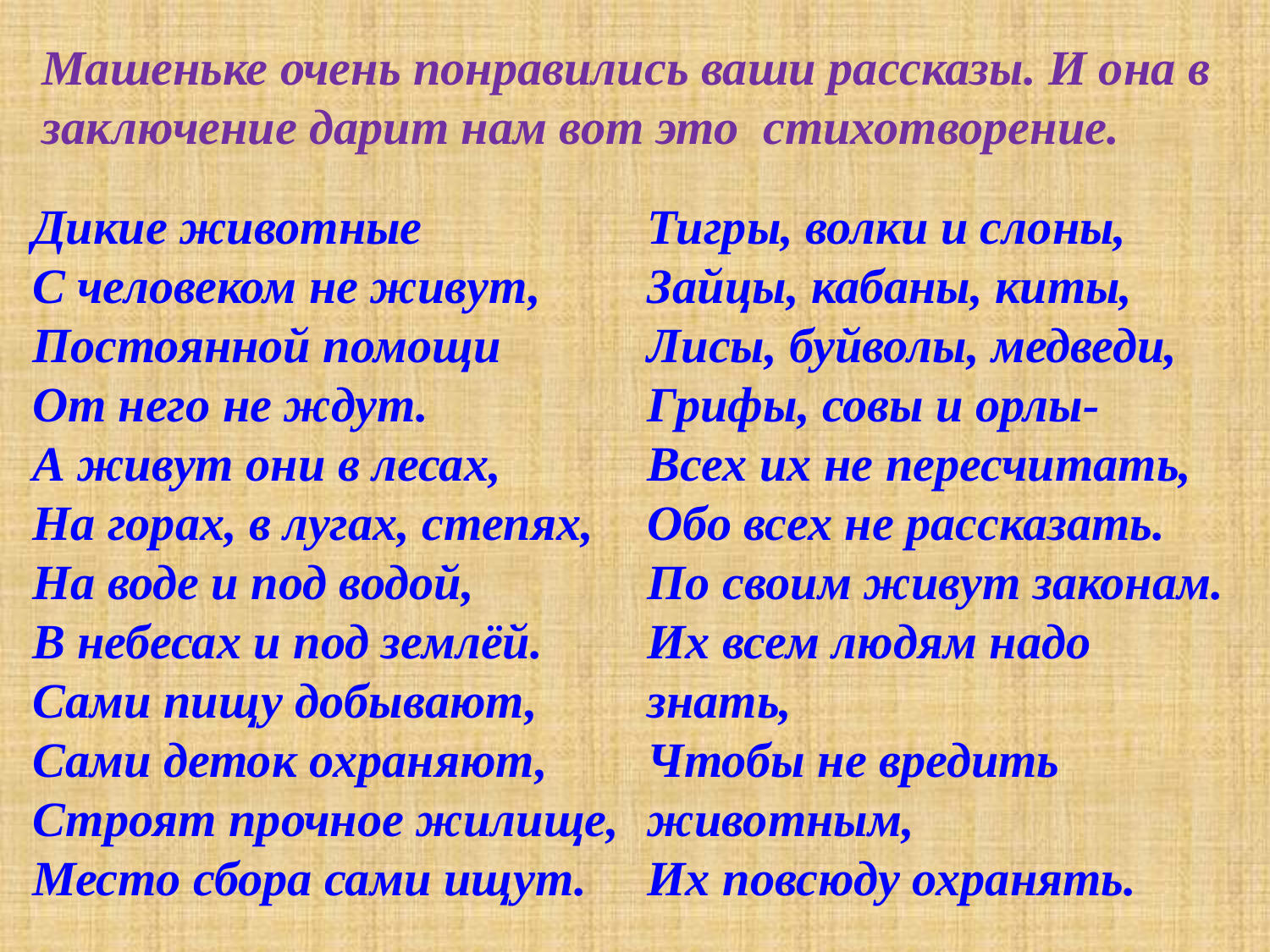

Машеньке очень понравились ваши рассказы. И она в заключение дарит нам вот это  стихотворение.
#
Дикие животные
С человеком не живут,
Постоянной помощи
От него не ждут.
А живут они в лесах,
На горах, в лугах, степях,
На воде и под водой,
В небесах и под землёй.
Сами пищу добывают,
Сами деток охраняют,
Строят прочное жилище,
Место сбора сами ищут.
Тигры, волки и слоны,
Зайцы, кабаны, киты,
Лисы, буйволы, медведи,
Грифы, совы и орлы-
Всех их не пересчитать,
Обо всех не рассказать.
По своим живут законам.
Их всем людям надо знать,
Чтобы не вредить животным,
Их повсюду охранять.